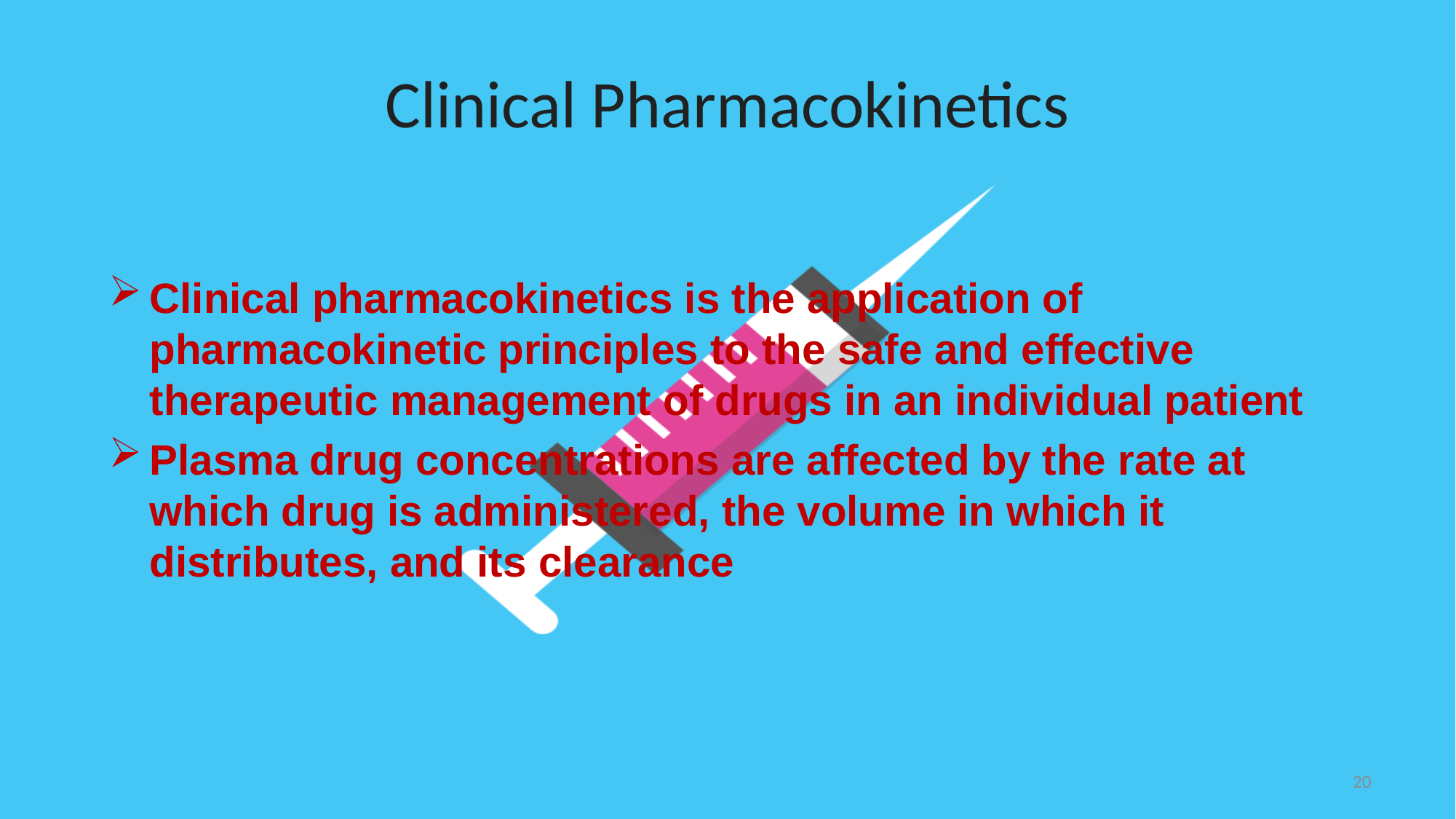

# Clinical Pharmacokinetics
Clinical pharmacokinetics is the application of pharmacokinetic principles to the safe and effective therapeutic management of drugs in an individual patient
Plasma drug concentrations are affected by the rate at which drug is administered, the volume in which it distributes, and its clearance
20